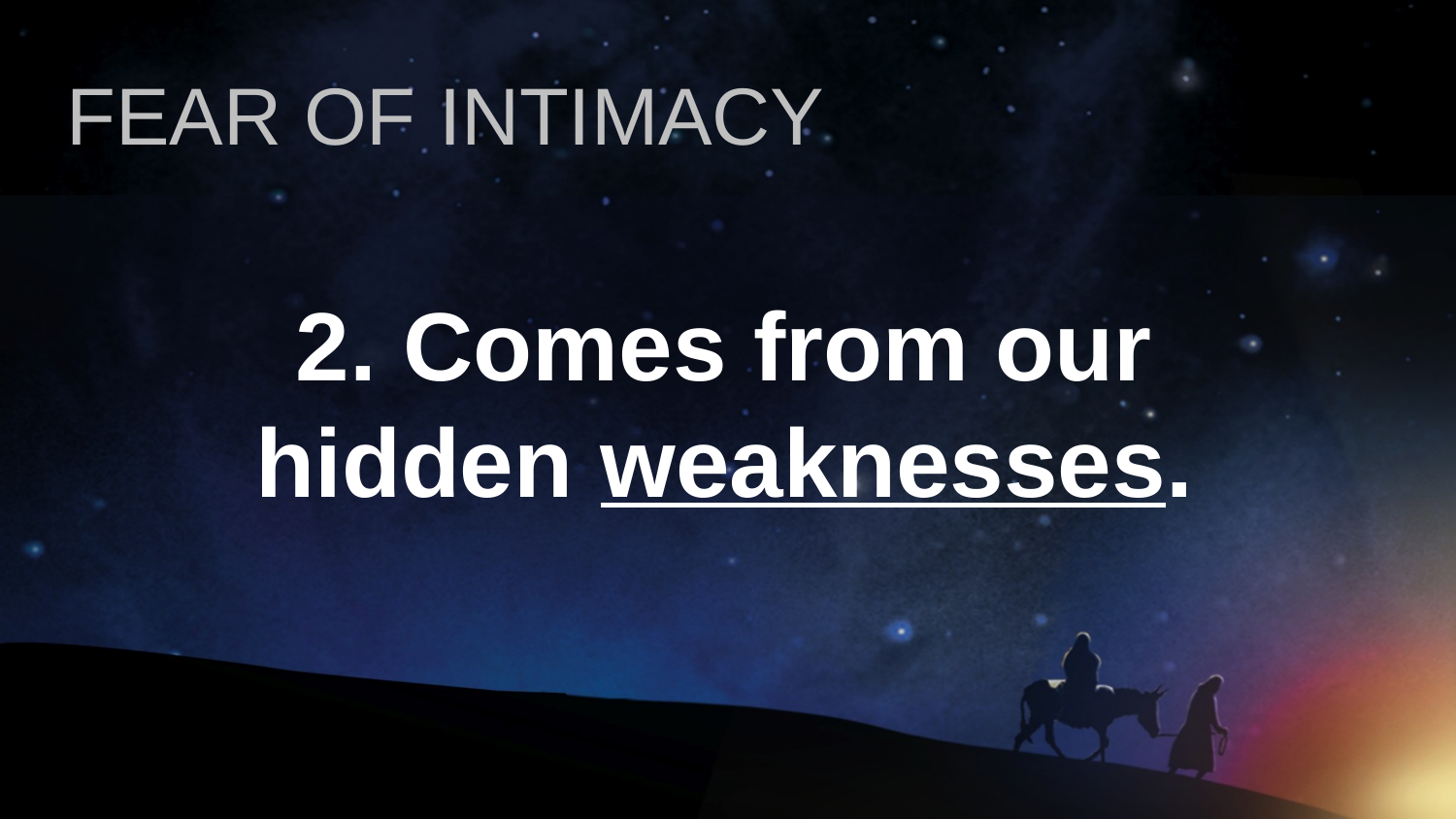

# FEAR OF INTIMACY
2. Comes from our hidden weaknesses.